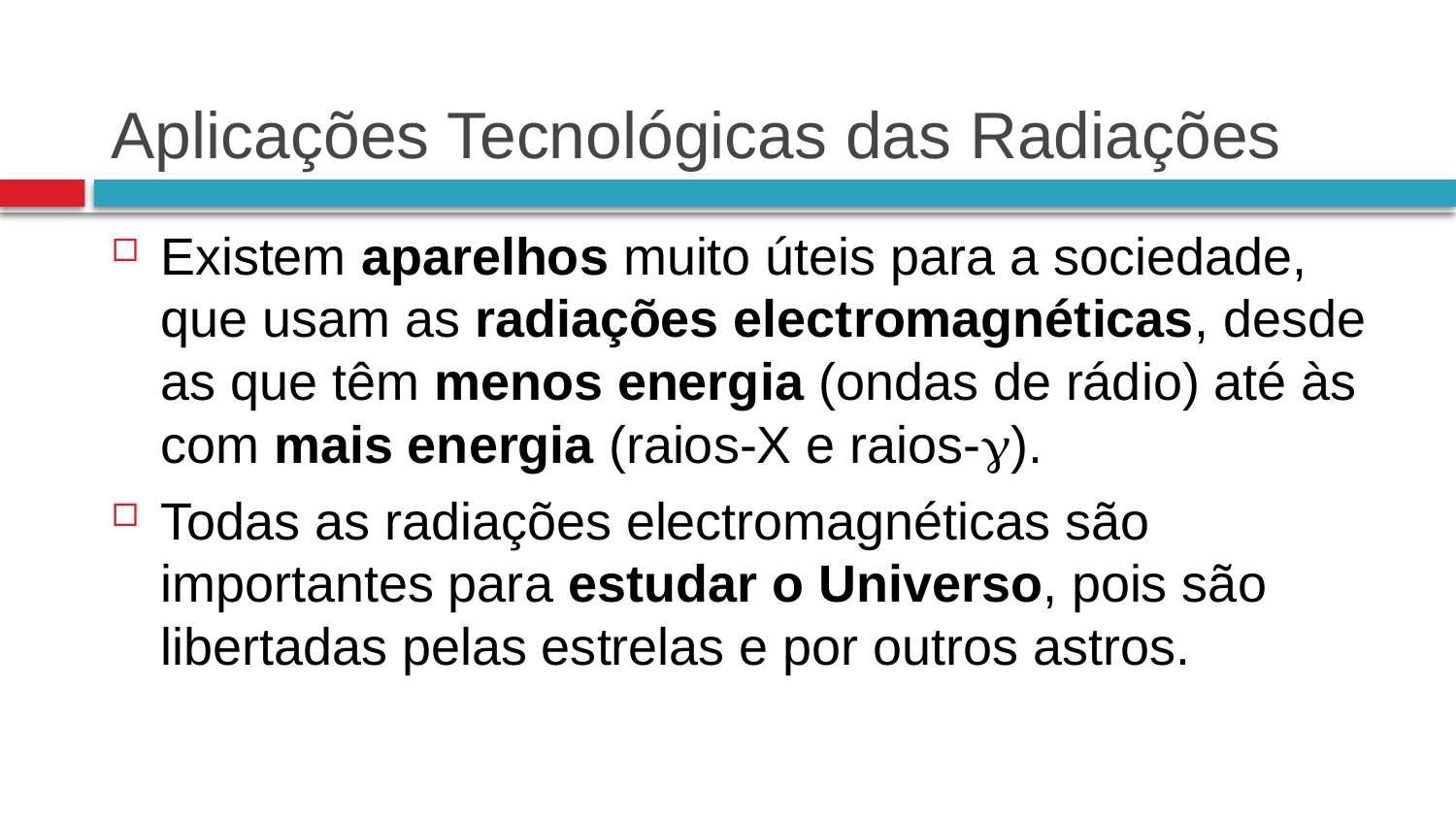

# Aplicações Tecnológicas das Radiações
Existem aparelhos muito úteis para a sociedade,
que usam as radiações electromagnéticas, desde as que têm menos energia (ondas de rádio) até às com mais energia (raios-X e raios-γ).
Todas as radiações electromagnéticas são importantes para estudar o Universo, pois são libertadas pelas estrelas e por outros astros.